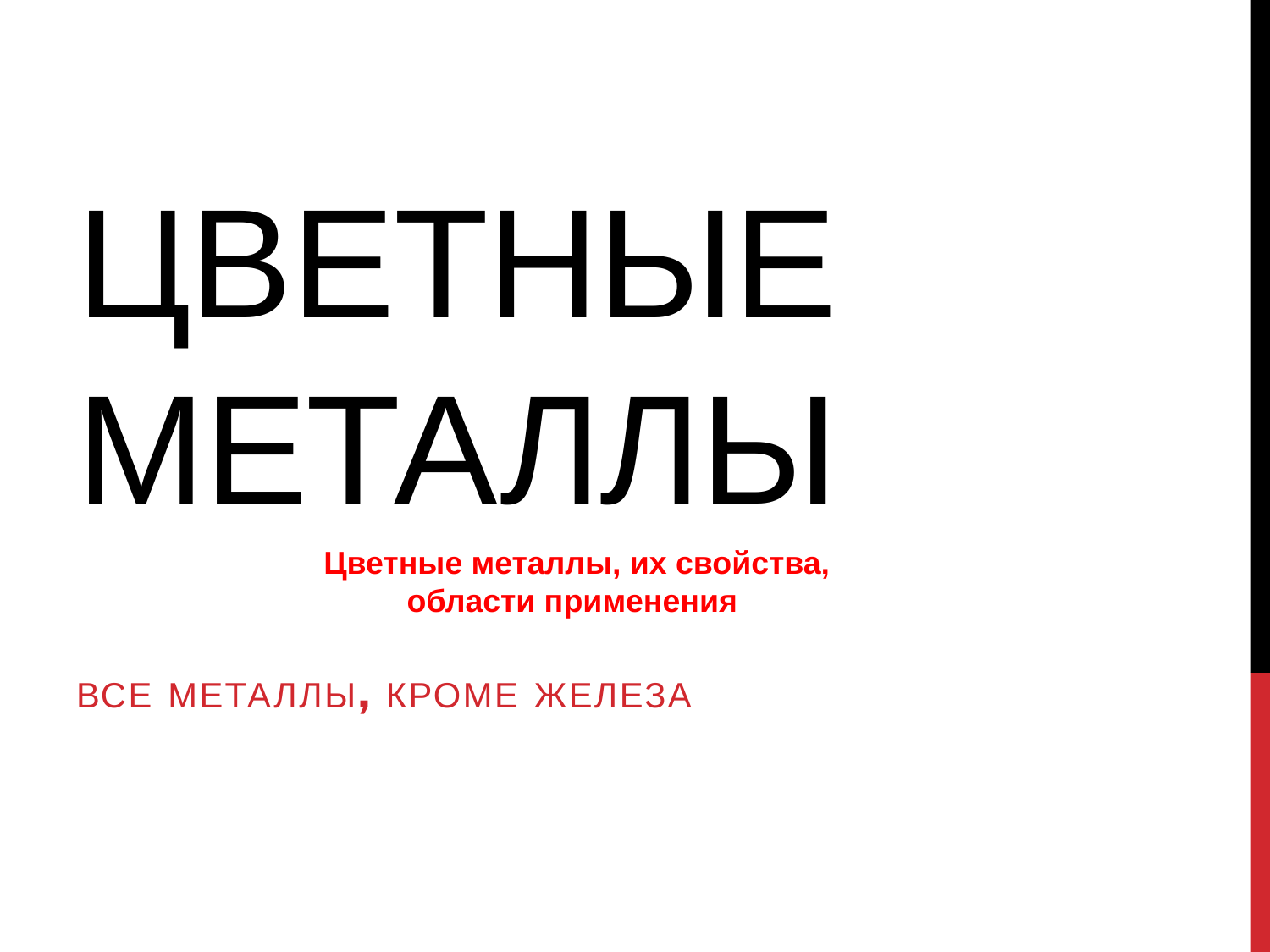

# Цветные металлы
 Цветные металлы, их свойства, области применения
Все металлы, кроме железа